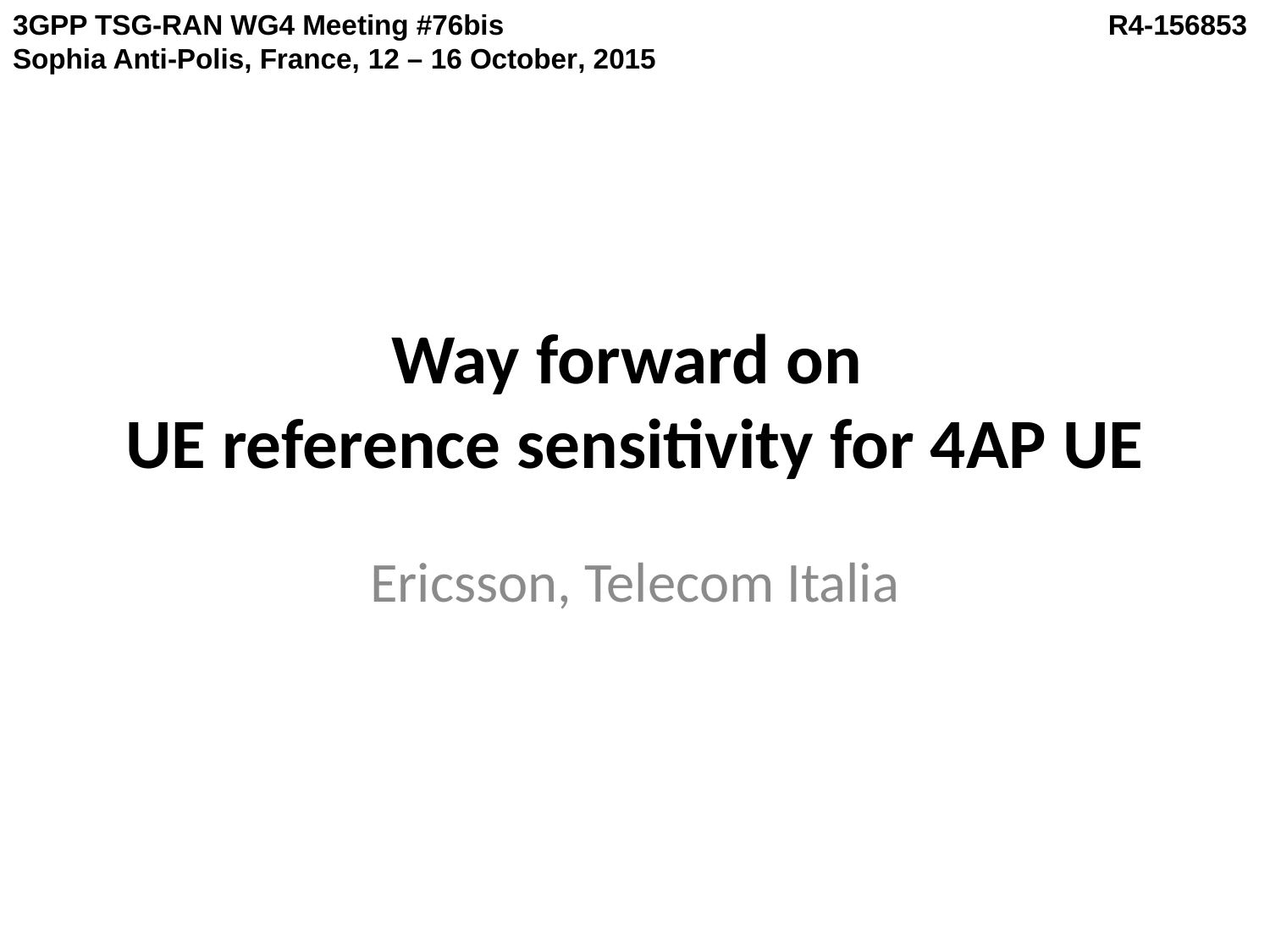

3GPP TSG-RAN WG4 Meeting #76bis	                                                                           R4-156853
Sophia Anti-Polis, France, 12 – 16 October, 2015
# Way forward on UE reference sensitivity for 4AP UE
Ericsson, Telecom Italia